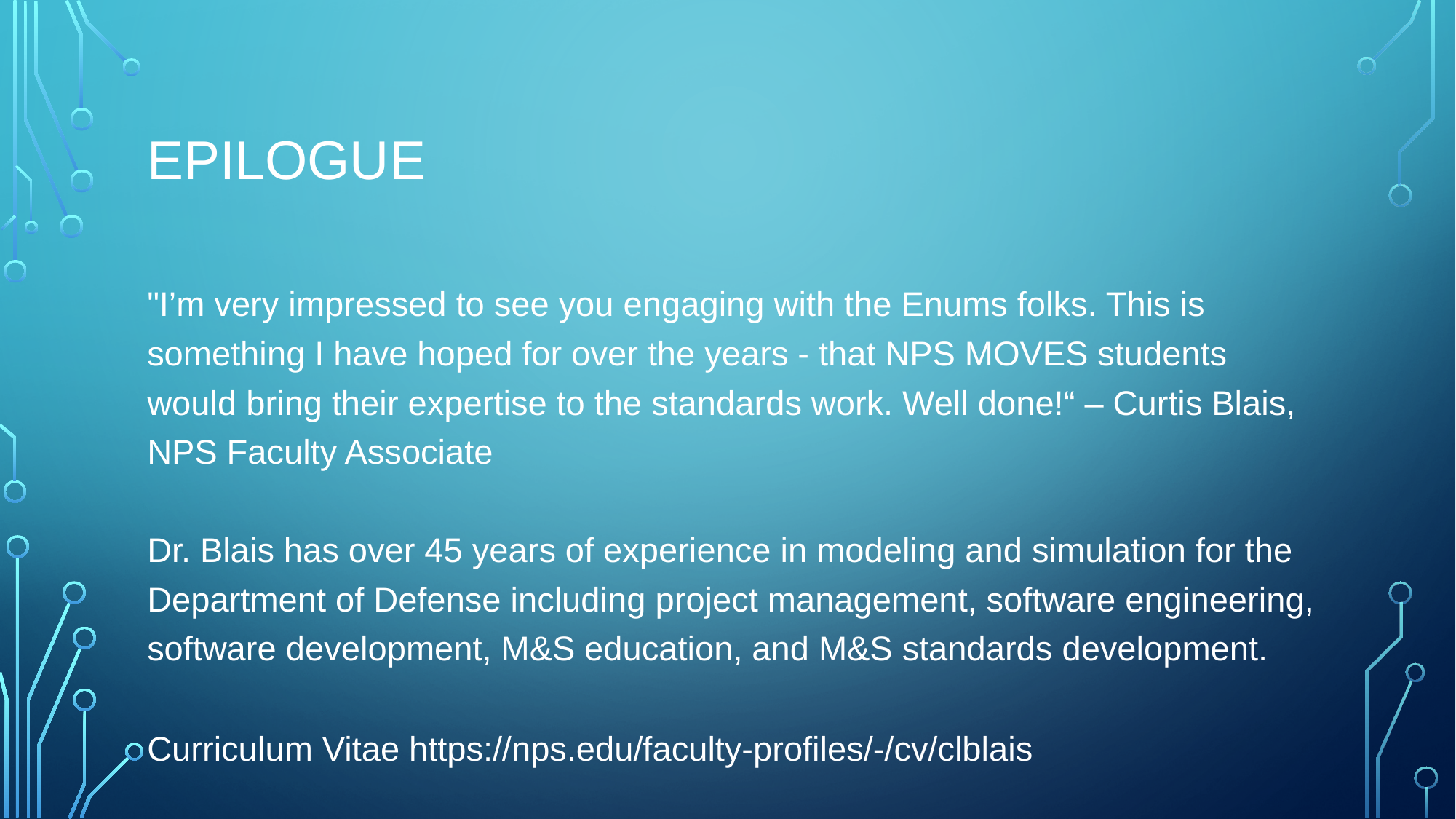

# epilogue
"I’m very impressed to see you engaging with the Enums folks. This is something I have hoped for over the years - that NPS MOVES students would bring their expertise to the standards work. Well done!“ – Curtis Blais, NPS Faculty Associate

Dr. Blais has over 45 years of experience in modeling and simulation for the Department of Defense including project management, software engineering, software development, M&S education, and M&S standards development.

Curriculum Vitae https://nps.edu/faculty-profiles/-/cv/clblais